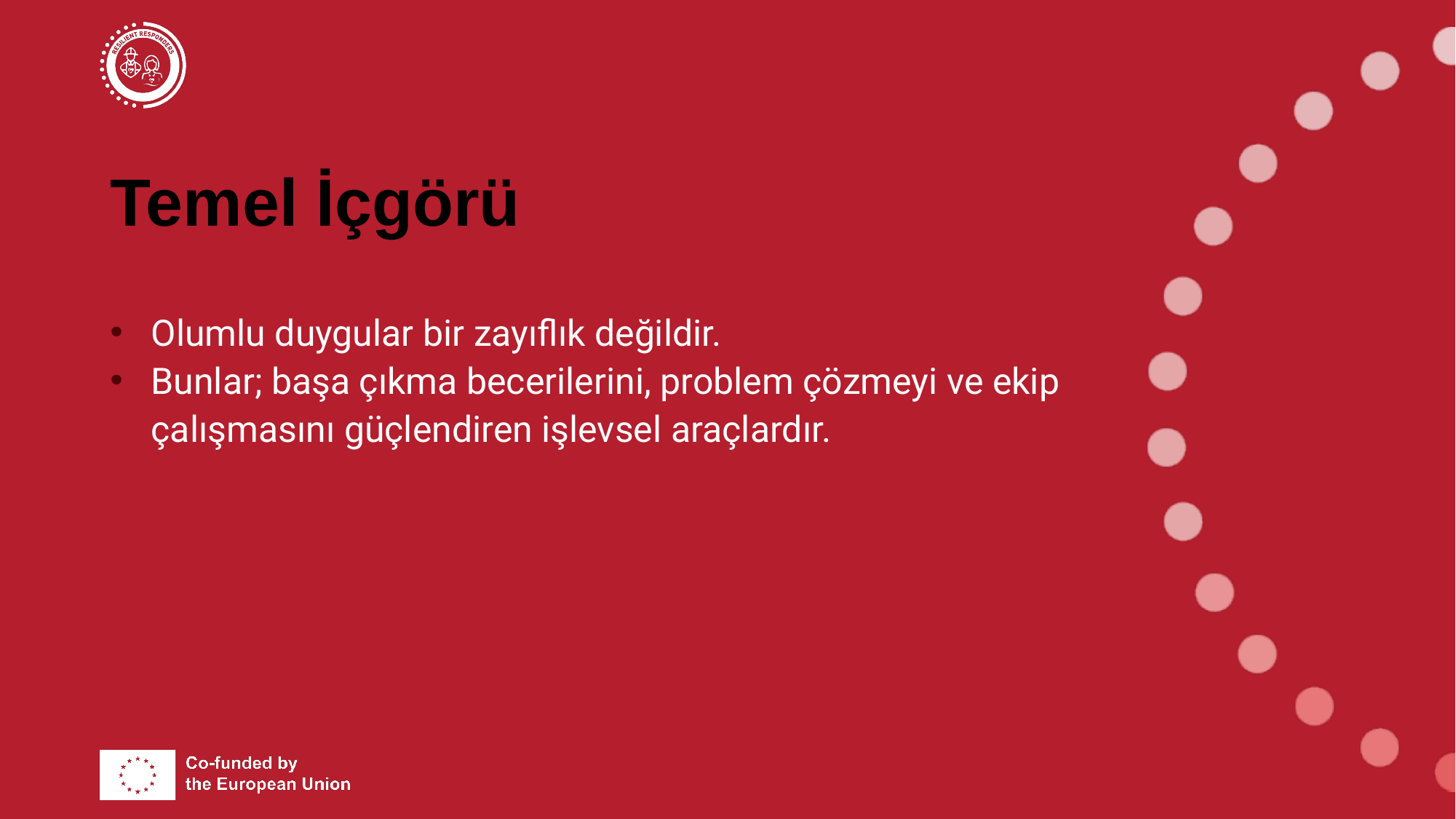

# Temel İçgörü
Olumlu duygular bir zayıflık değildir.
Bunlar; başa çıkma becerilerini, problem çözmeyi ve ekip çalışmasını güçlendiren işlevsel araçlardır.